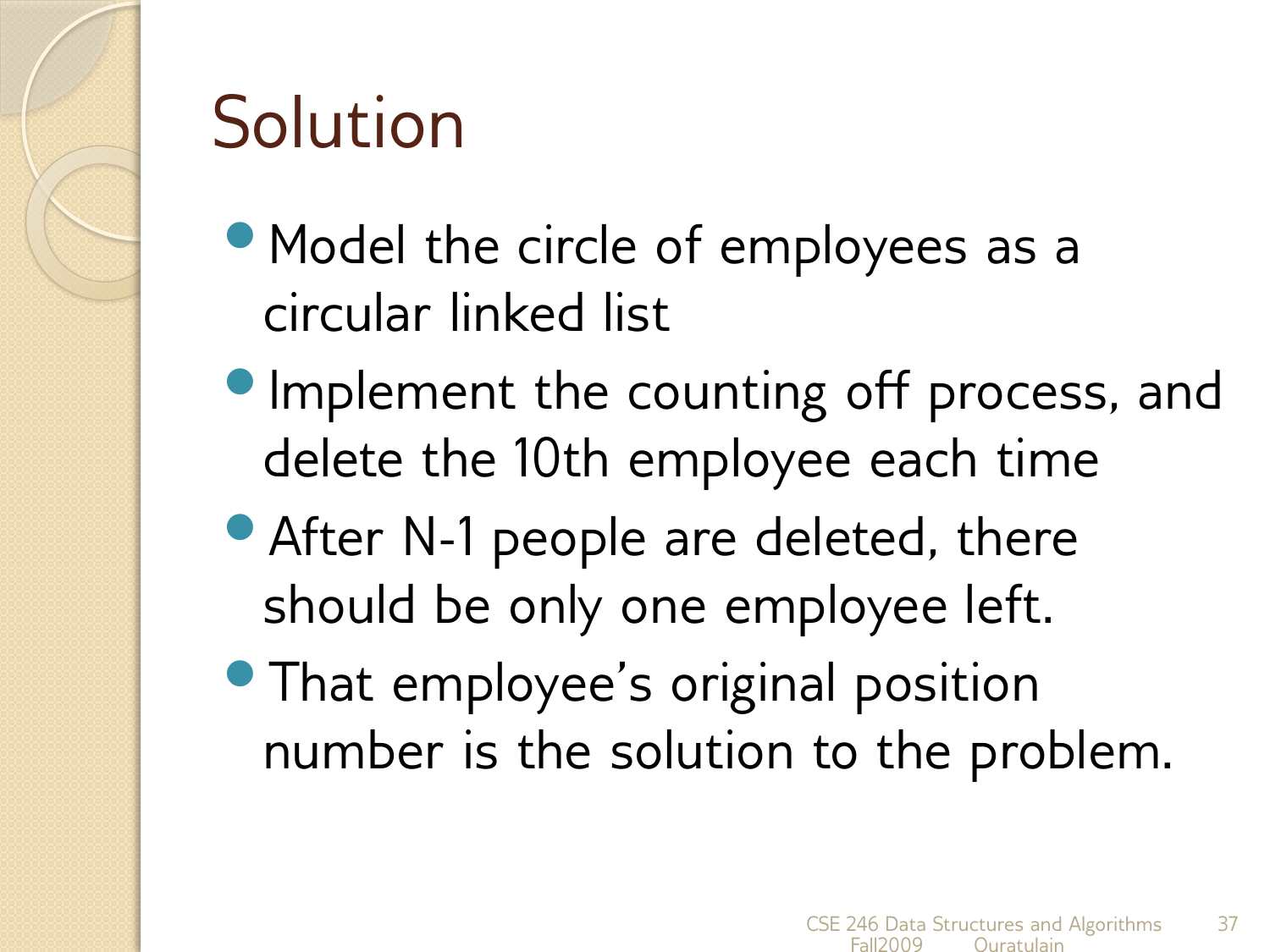

# Solution
Model the circle of employees as a circular linked list
Implement the counting off process, and delete the 10th employee each time
After N-1 people are deleted, there should be only one employee left.
That employee’s original position number is the solution to the problem.

CSE 246 Data Structures and Algorithms          Fall2009        Quratulain
37